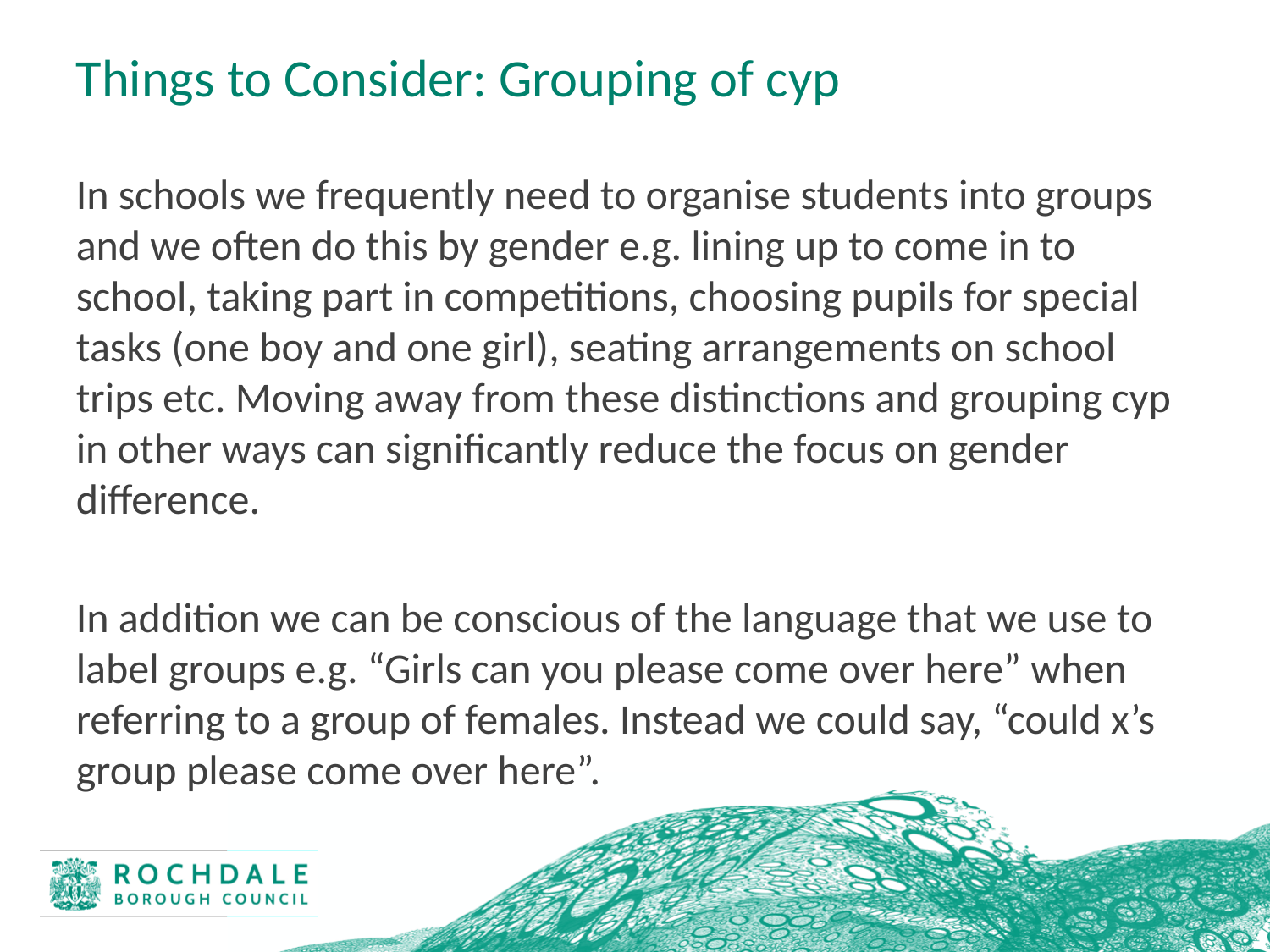

# Things to Consider: Grouping of cyp
In schools we frequently need to organise students into groups and we often do this by gender e.g. lining up to come in to school, taking part in competitions, choosing pupils for special tasks (one boy and one girl), seating arrangements on school trips etc. Moving away from these distinctions and grouping cyp in other ways can significantly reduce the focus on gender difference.

In addition we can be conscious of the language that we use to label groups e.g. “Girls can you please come over here” when referring to a group of females. Instead we could say, “could x’s group please come over here”.